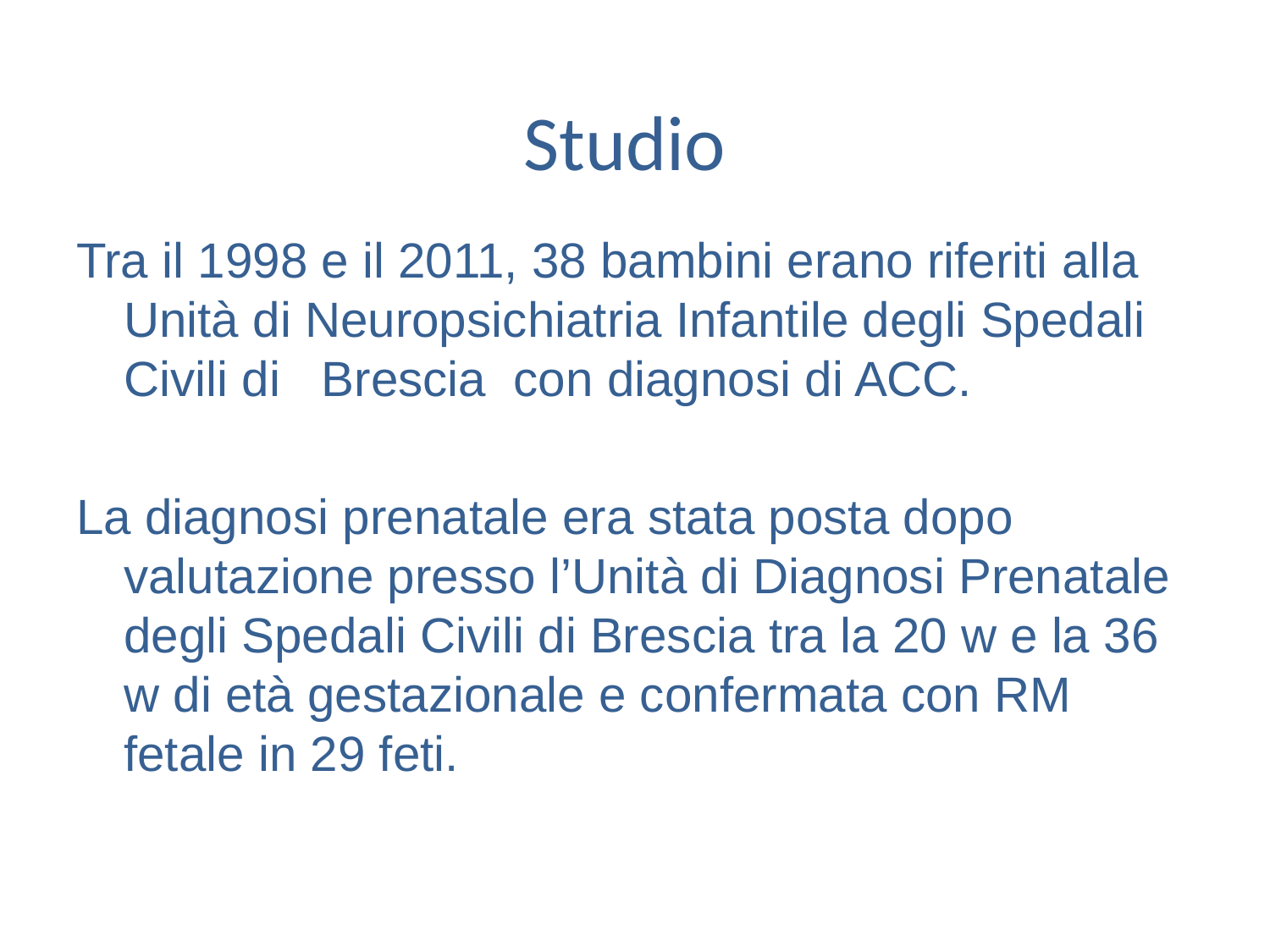

# Studio
Tra il 1998 e il 2011, 38 bambini erano riferiti alla Unità di Neuropsichiatria Infantile degli Spedali Civili di   Brescia  con diagnosi di ACC.

La diagnosi prenatale era stata posta dopo valutazione presso l’Unità di Diagnosi Prenatale degli Spedali Civili di Brescia tra la 20 w e la 36 w di età gestazionale e confermata con RM fetale in 29 feti.